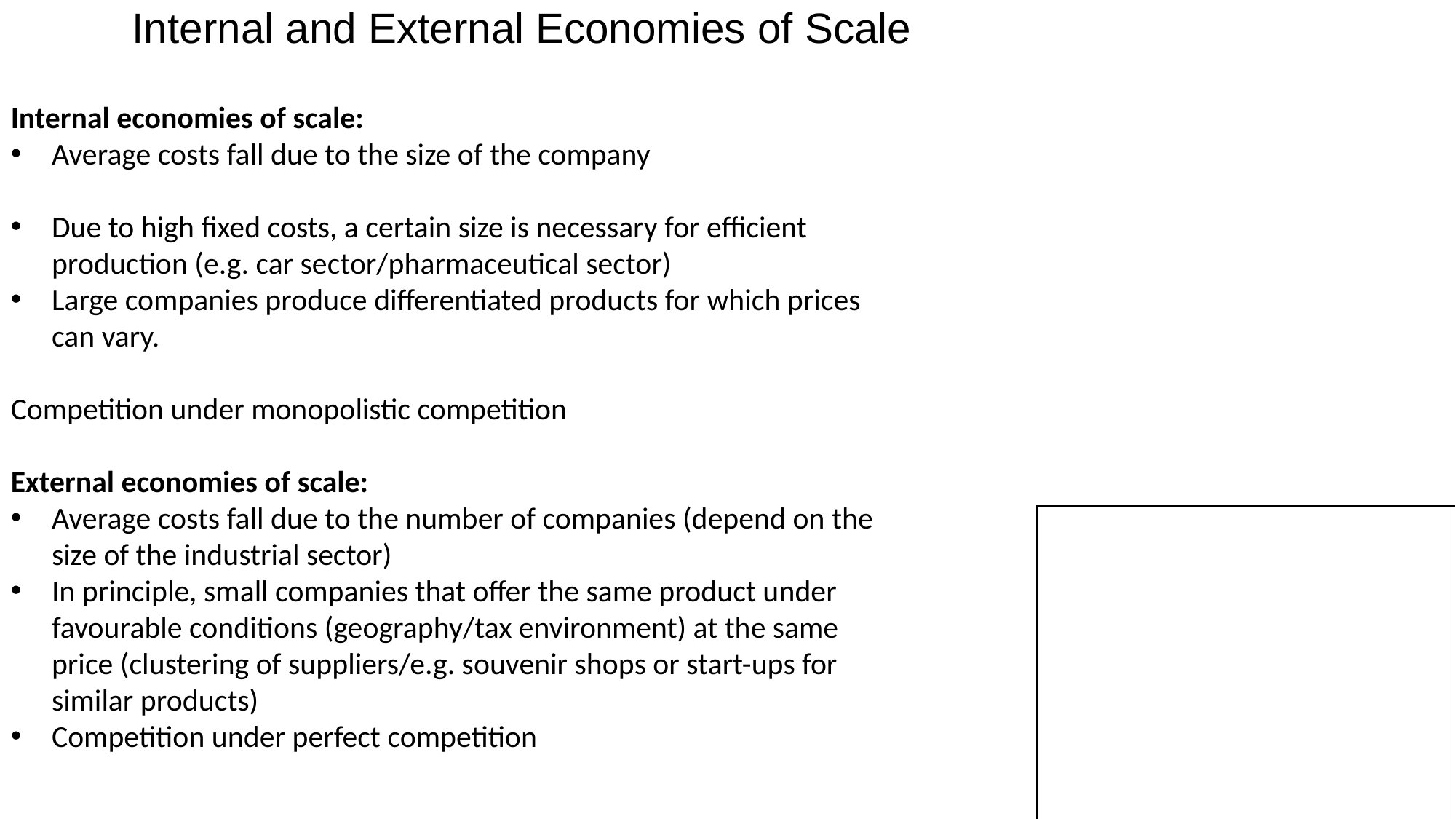

Internal and External Economies of Scale
Internal economies of scale:
Average costs fall due to the size of the company

Due to high fixed costs, a certain size is necessary for efficient production (e.g. car sector/pharmaceutical sector)
Large companies produce differentiated products for which prices can vary.

Competition under monopolistic competition

External economies of scale:
Average costs fall due to the number of companies (depend on the size of the industrial sector)
In principle, small companies that offer the same product under favourable conditions (geography/tax environment) at the same price (clustering of suppliers/e.g. souvenir shops or start-ups for similar products)
Competition under perfect competition